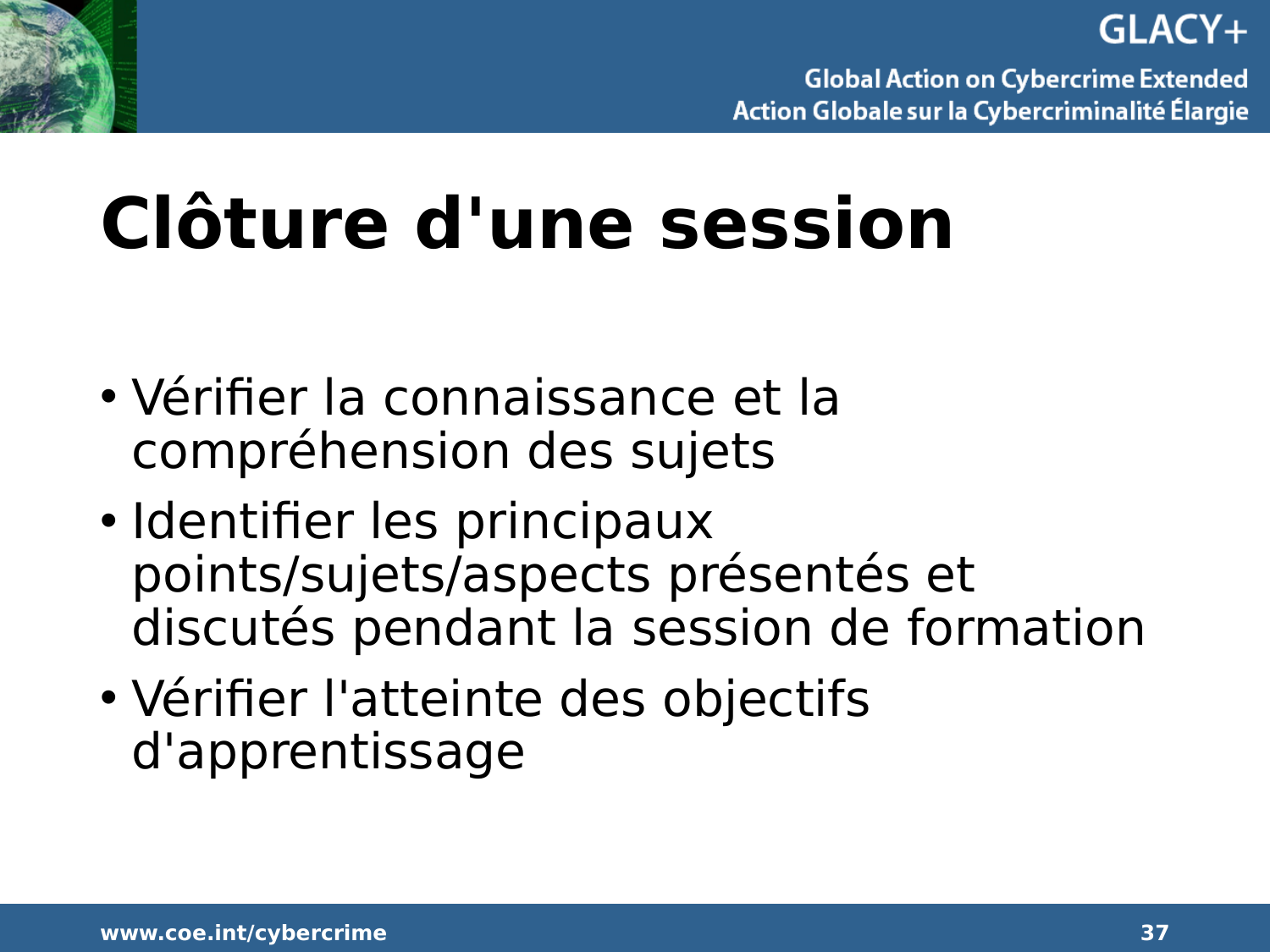

# Clôture d'une session
Vérifier la connaissance et la compréhension des sujets
Identifier les principaux points/sujets/aspects présentés et discutés pendant la session de formation
Vérifier l'atteinte des objectifs d'apprentissage
www.coe.int/cybercrime
37